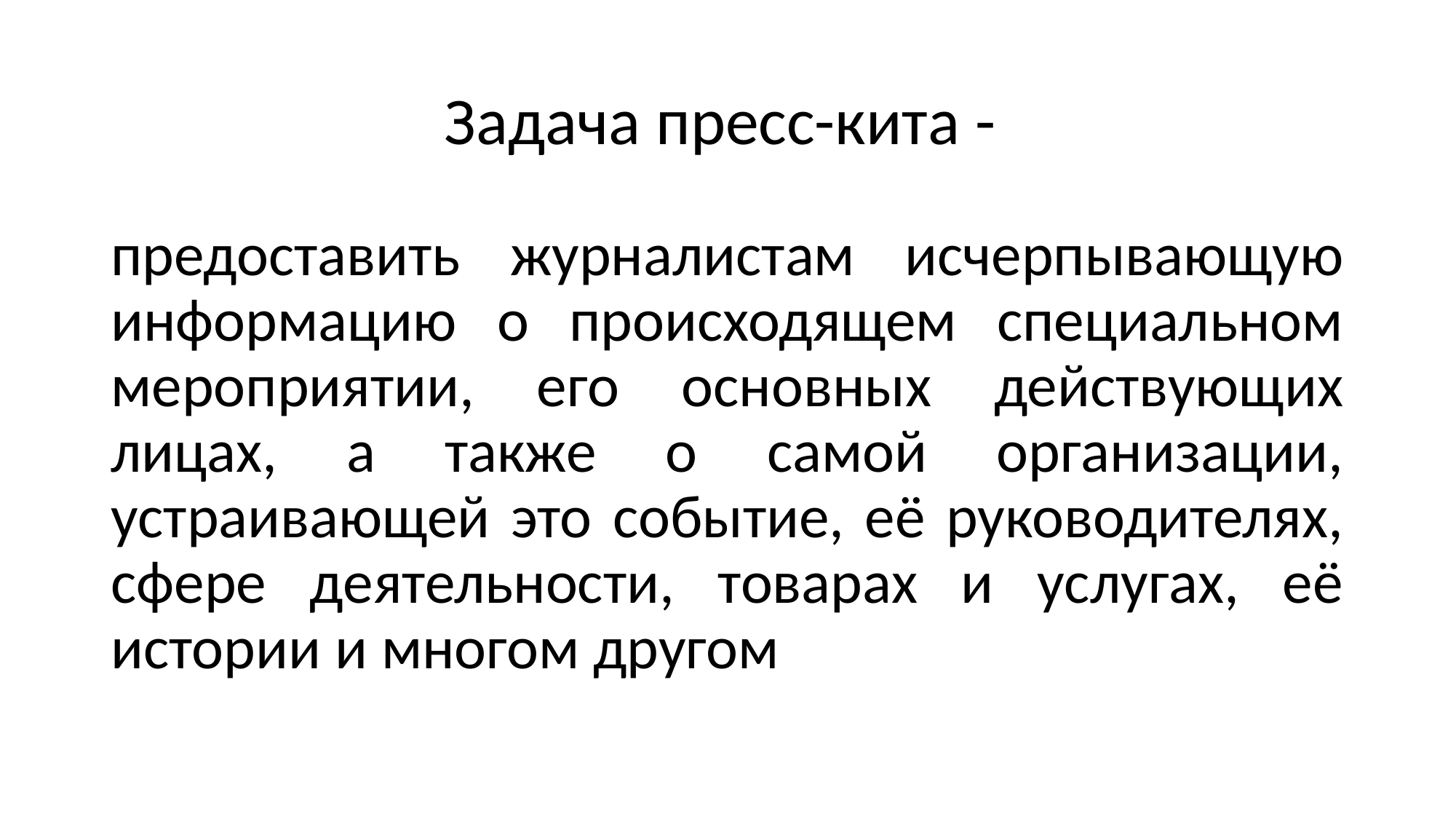

# Задача пресс-кита -
предоставить журналистам исчерпывающую информацию о происходящем специальном мероприятии, его основных действующих лицах, а также о самой организации, устраивающей это событие, её руководителях, сфере деятельности, товарах и услугах, её истории и многом другом